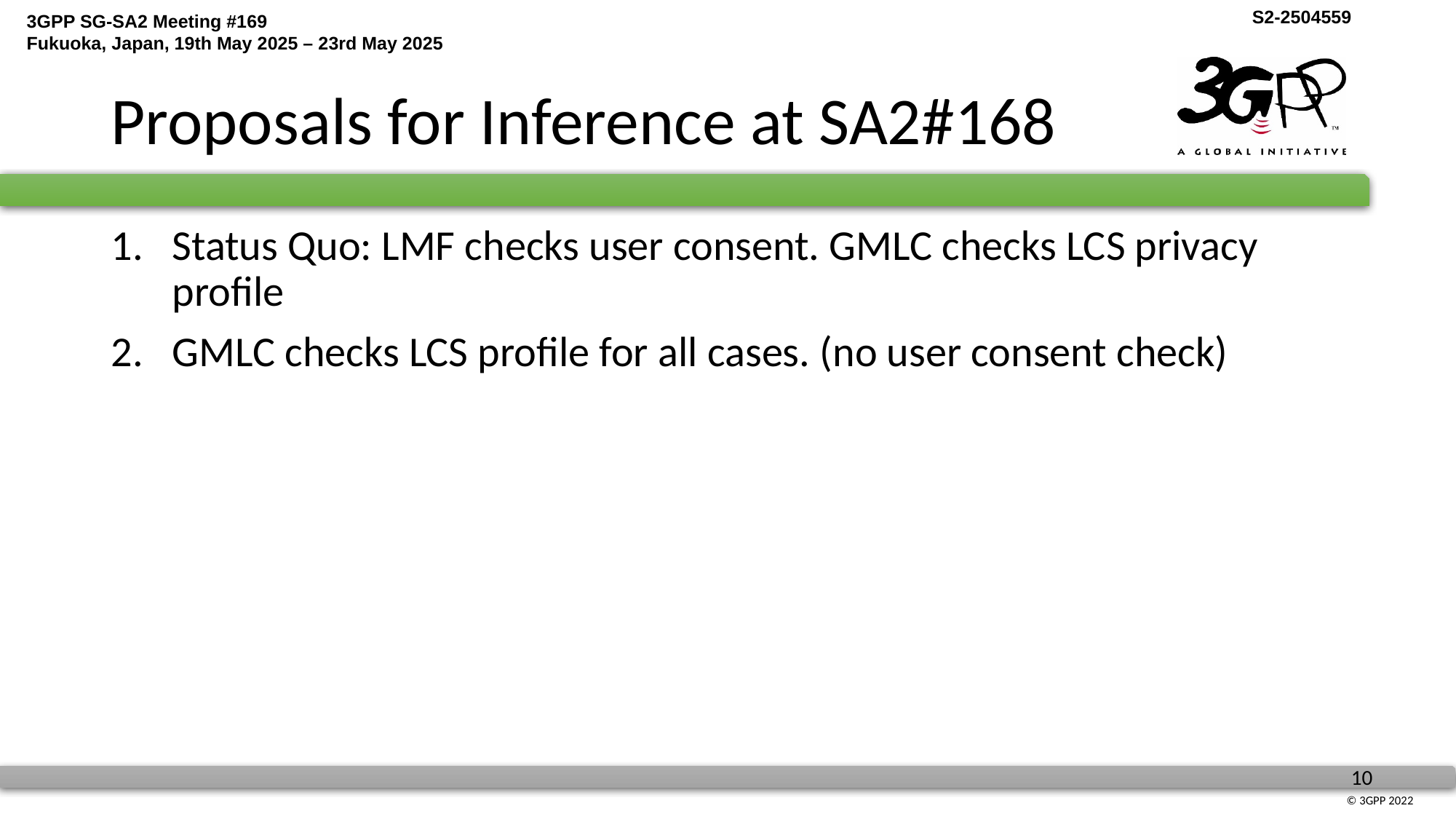

# Proposals for Inference at SA2#168
Status Quo: LMF checks user consent. GMLC checks LCS privacy profile
GMLC checks LCS profile for all cases. (no user consent check)